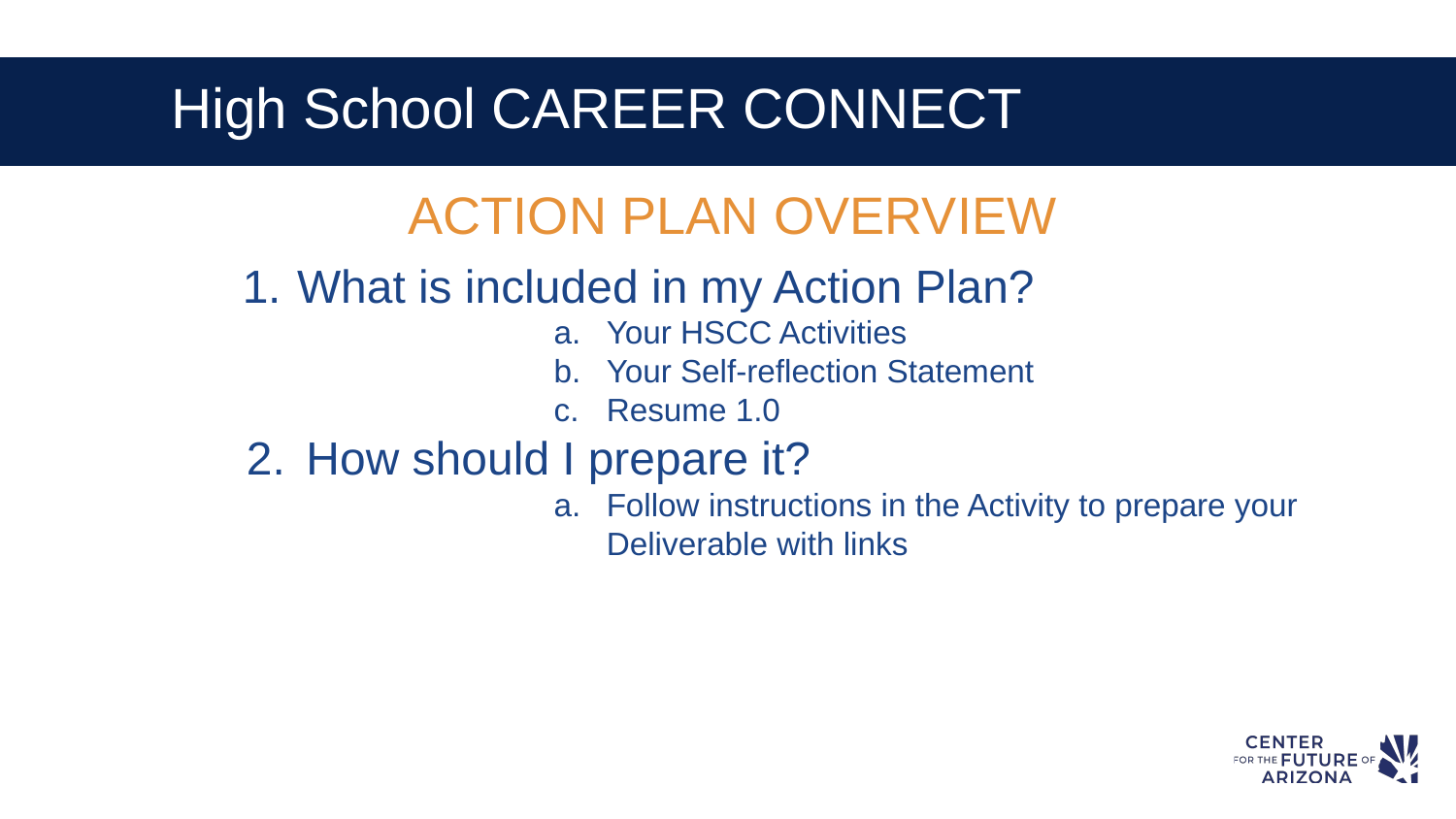

# High School CAREER CONNECT
ACTION PLAN OVERVIEW
What is included in my Action Plan?
Your HSCC Activities
Your Self-reflection Statement
Resume 1.0
How should I prepare it?
Follow instructions in the Activity to prepare your Deliverable with links